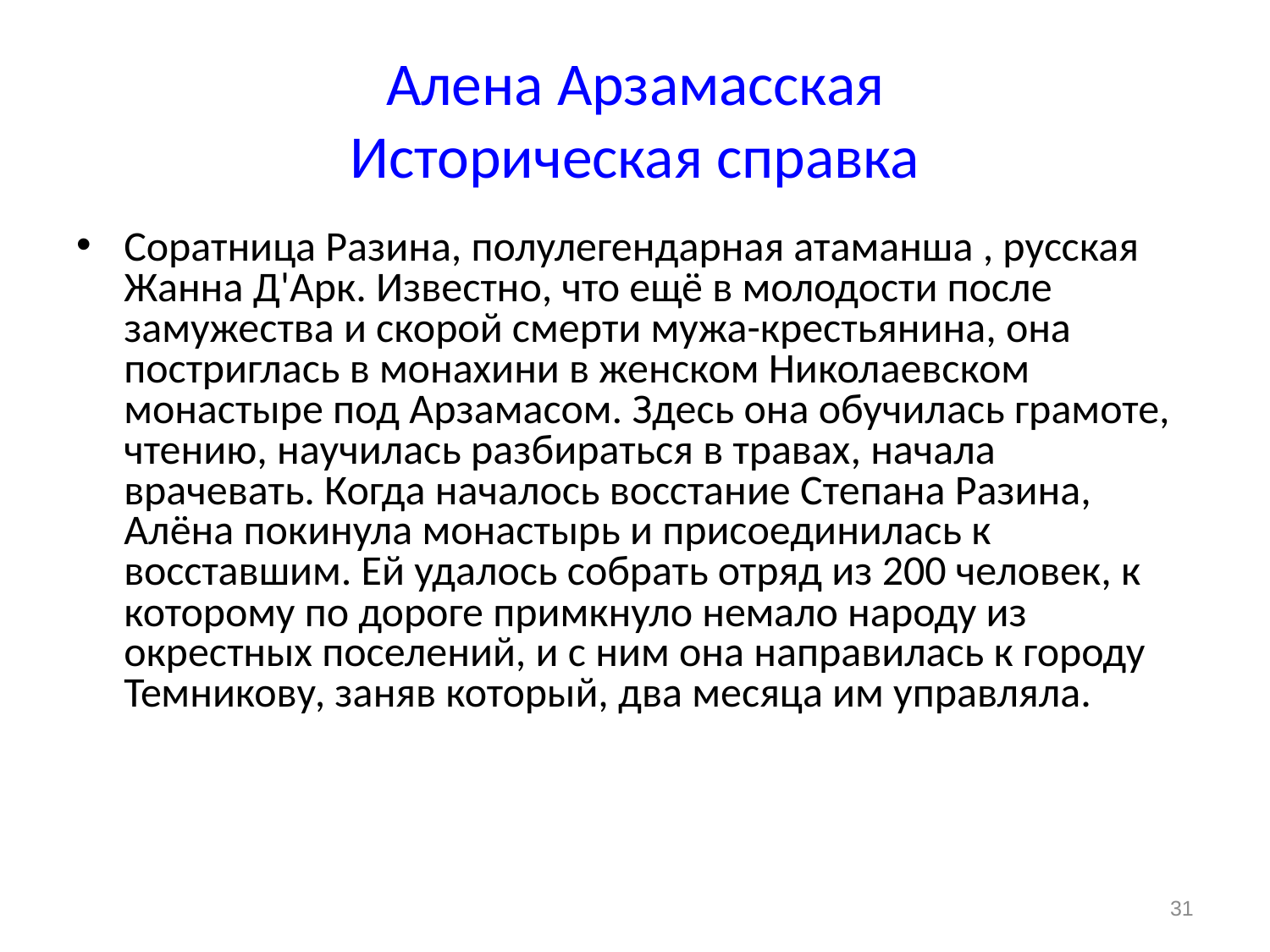

# Алена Арзамасская Историческая справка
Соратница Разина, полулегендарная атаманша , русская Жанна Д'Арк. Известно, что ещё в молодости после замужества и скорой смерти мужа-крестьянина, она постриглась в монахини в женском Николаевском монастыре под Арзамасом. Здесь она обучилась грамоте, чтению, научилась разбираться в травах, начала врачевать. Когда началось восстание Степана Разина, Алёна покинула монастырь и присоединилась к восставшим. Ей удалось собрать отряд из 200 человек, к которому по дороге примкнуло немало народу из окрестных поселений, и с ним она направилась к городу Темникову, заняв который, два месяца им управляла.
31